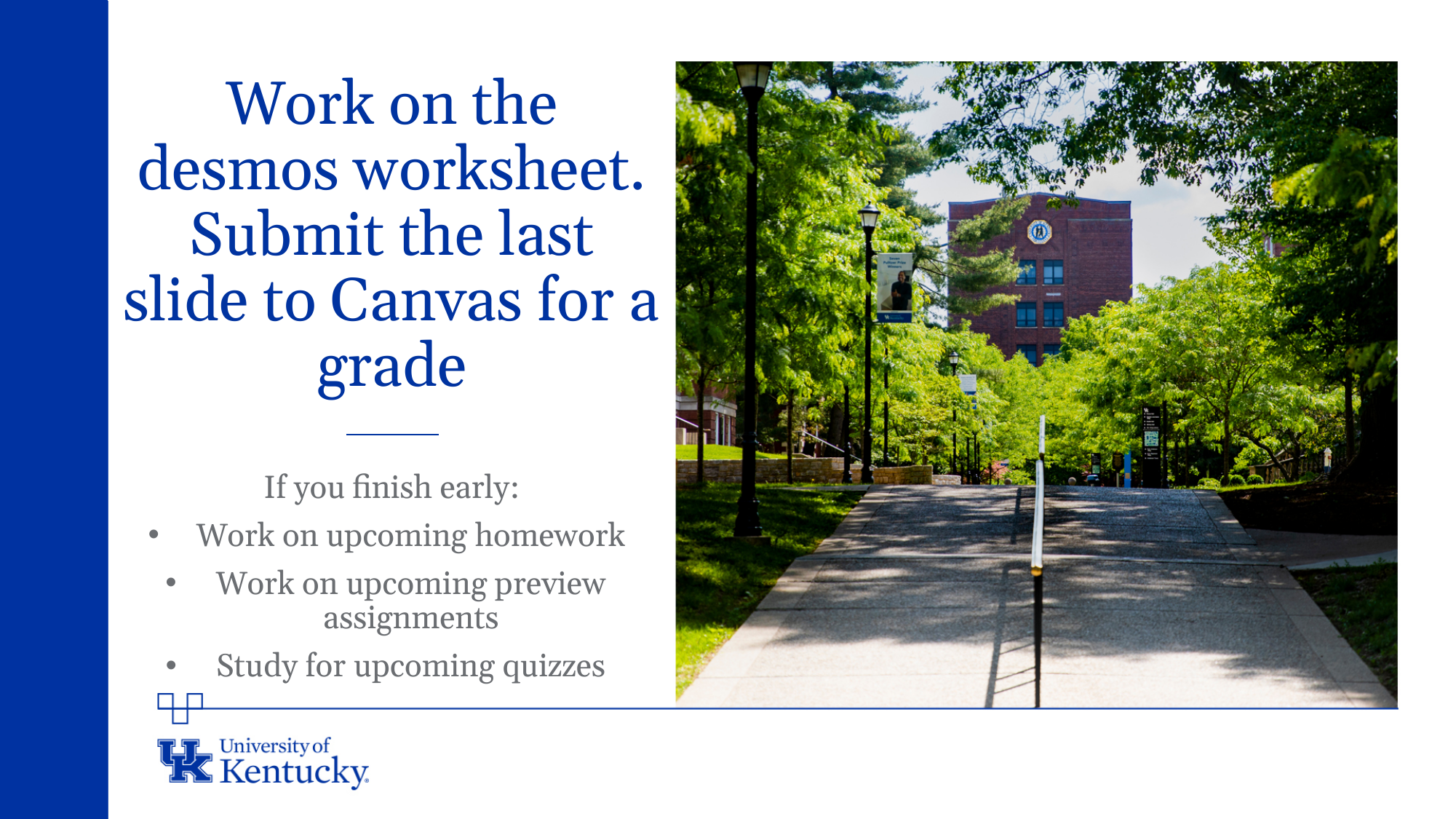

# Work on the desmos worksheet. Submit the last slide to Canvas for a grade
If you finish early:
Work on upcoming homework
Work on upcoming preview assignments
Study for upcoming quizzes